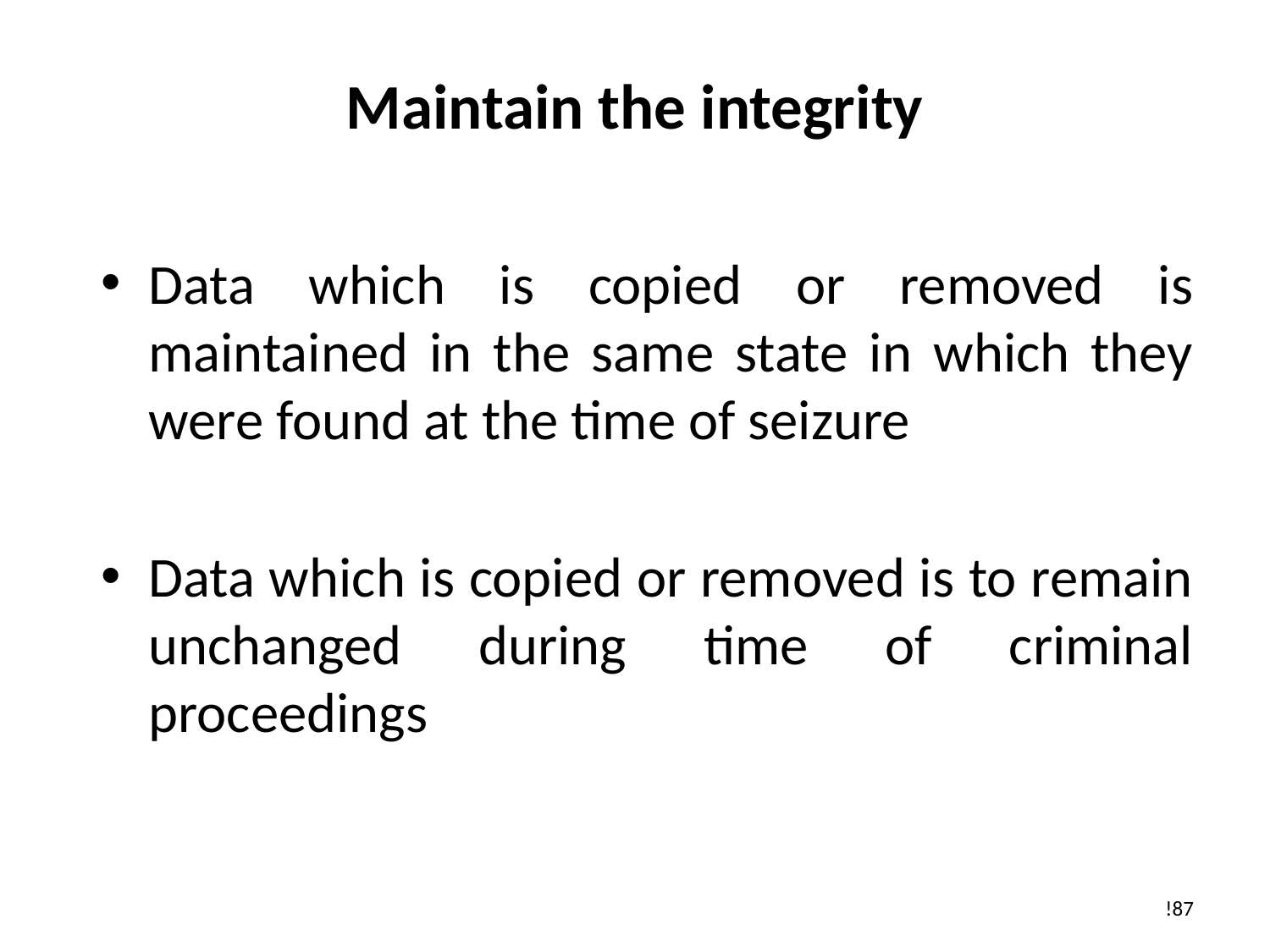

# Maintain the integrity
Data which is copied or removed is maintained in the same state in which they were found at the time of seizure

Data which is copied or removed is to remain unchanged during time of criminal proceedings
!87